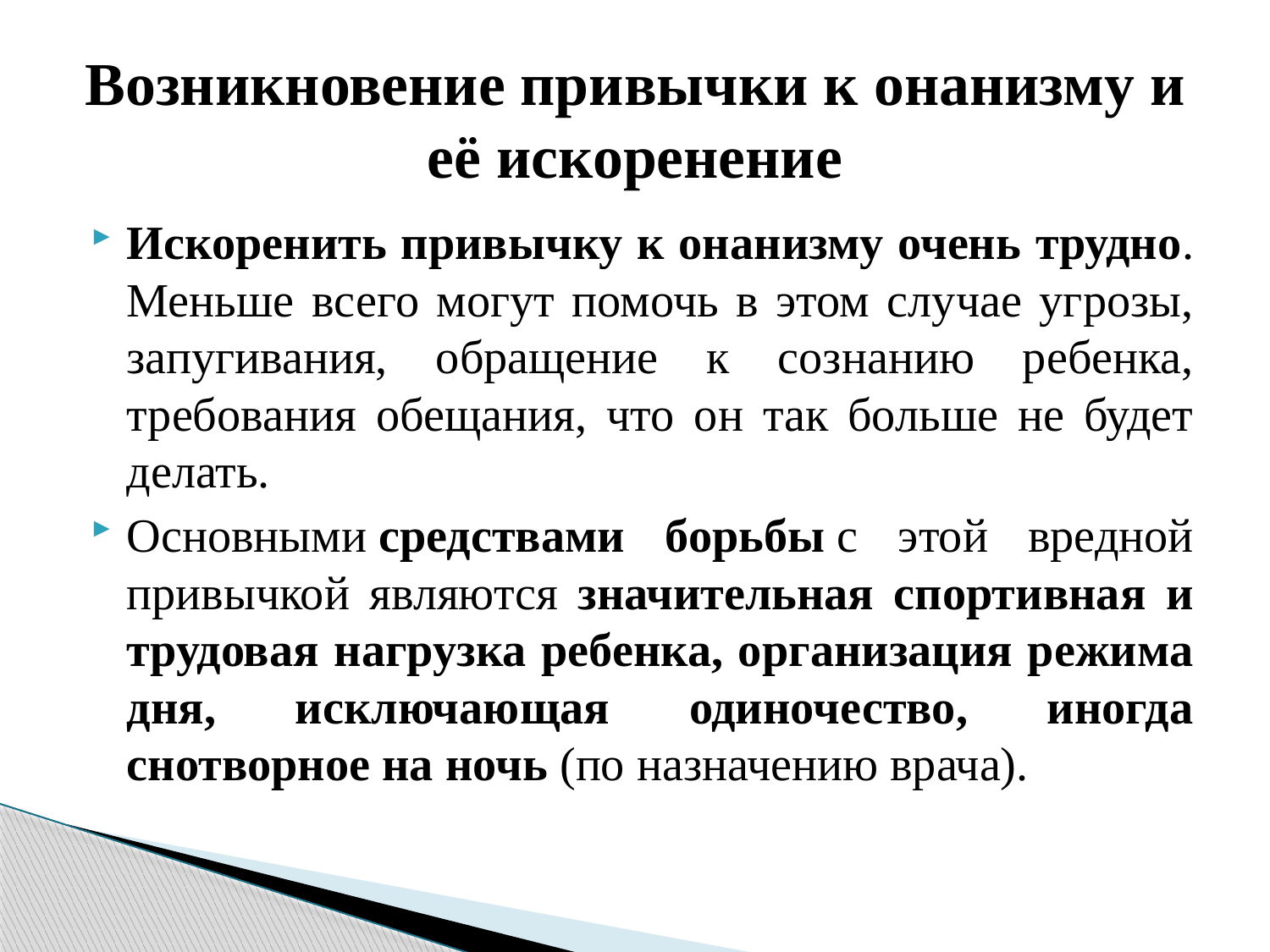

# Возникновение привычки к онанизму и её искоренение
Искоренить привычку к онанизму очень трудно. Меньше всего могут помочь в этом случае угрозы, запугивания, обращение к сознанию ребенка, требования обещания, что он так больше не будет делать.
Основными средствами борьбы с этой вредной привычкой являются значительная спортивная и трудовая нагрузка ребенка, организация режима дня, исключающая одиночество, иногда снотворное на ночь (по назначению врача).